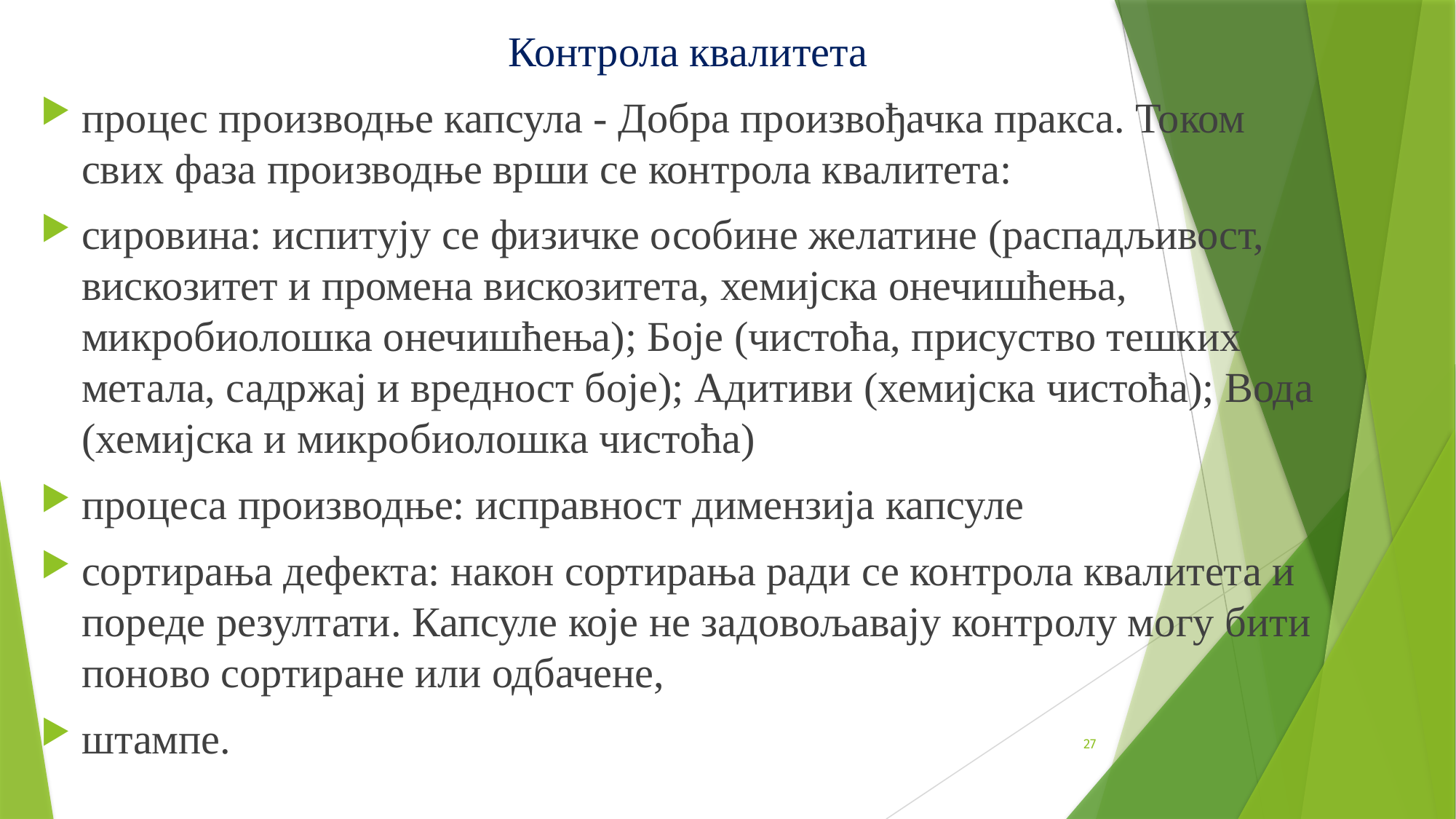

Контрола квалитета
процес производње капсула - Добра произвођачка пракса. Током свих фаза производње врши се контрола квалитета:
сировина: испитују се физичке особине желатине (распадљивост, вискозитет и промена вискозитета, хемијска онечишћења, микробиолошка онечишћења); Боје (чистоћа, присуство тешких метала, садржај и вредност боје); Адитиви (хемијска чистоћа); Вода  (хемијска и микробиолошка чистоћа)
процеса производње: исправност димензија капсуле
сортирања дефекта: након сортирања ради се контрола квалитета и пореде резултати. Капсуле које не задовољавају контролу могу бити поново сортиране или одбачене,
штампе.

27